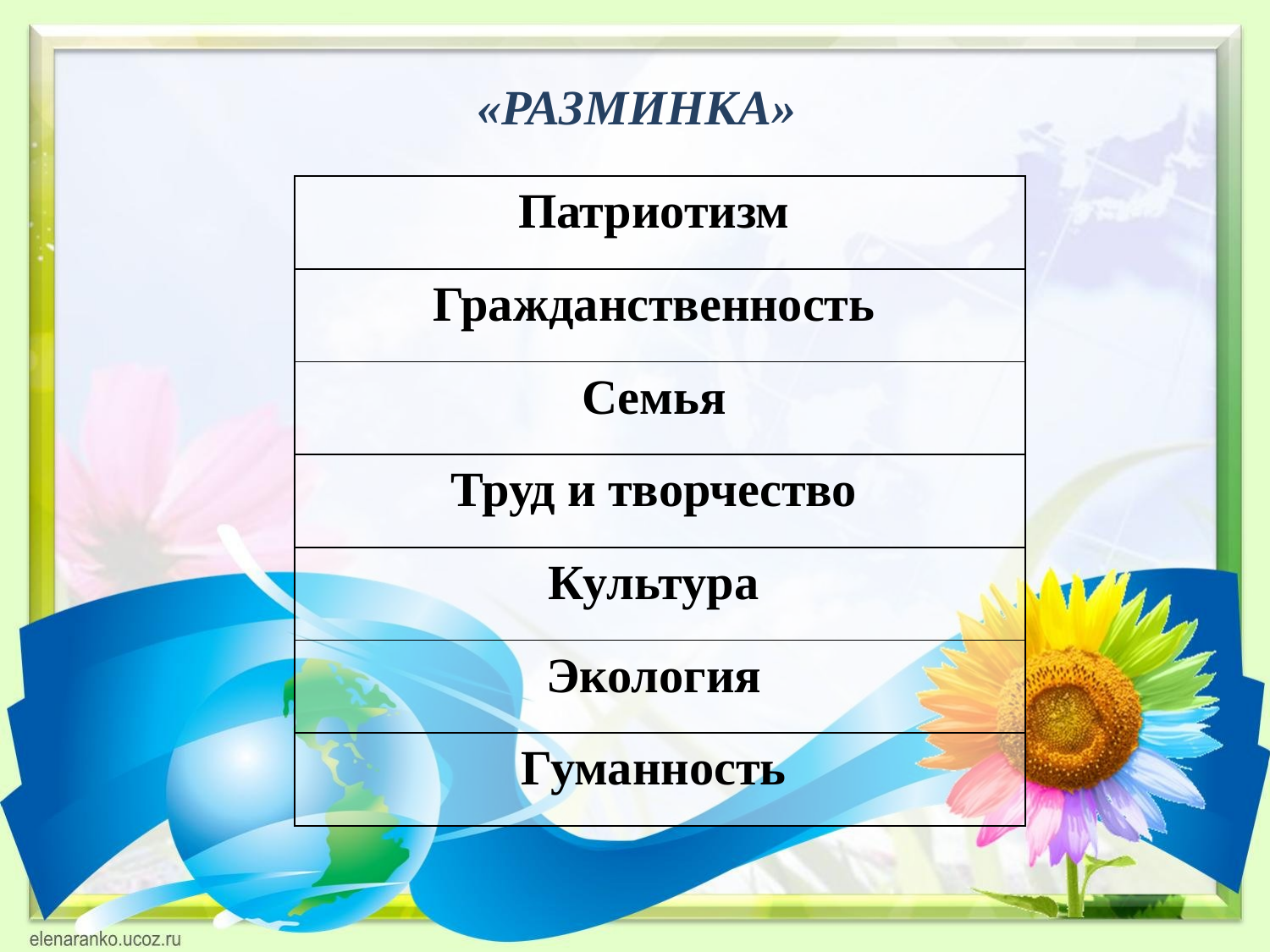

# «РАЗМИНКА»
| Патриотизм |
| --- |
| Гражданственность |
| Семья |
| Труд и творчество |
| Культура |
| Экология |
| Гуманность |